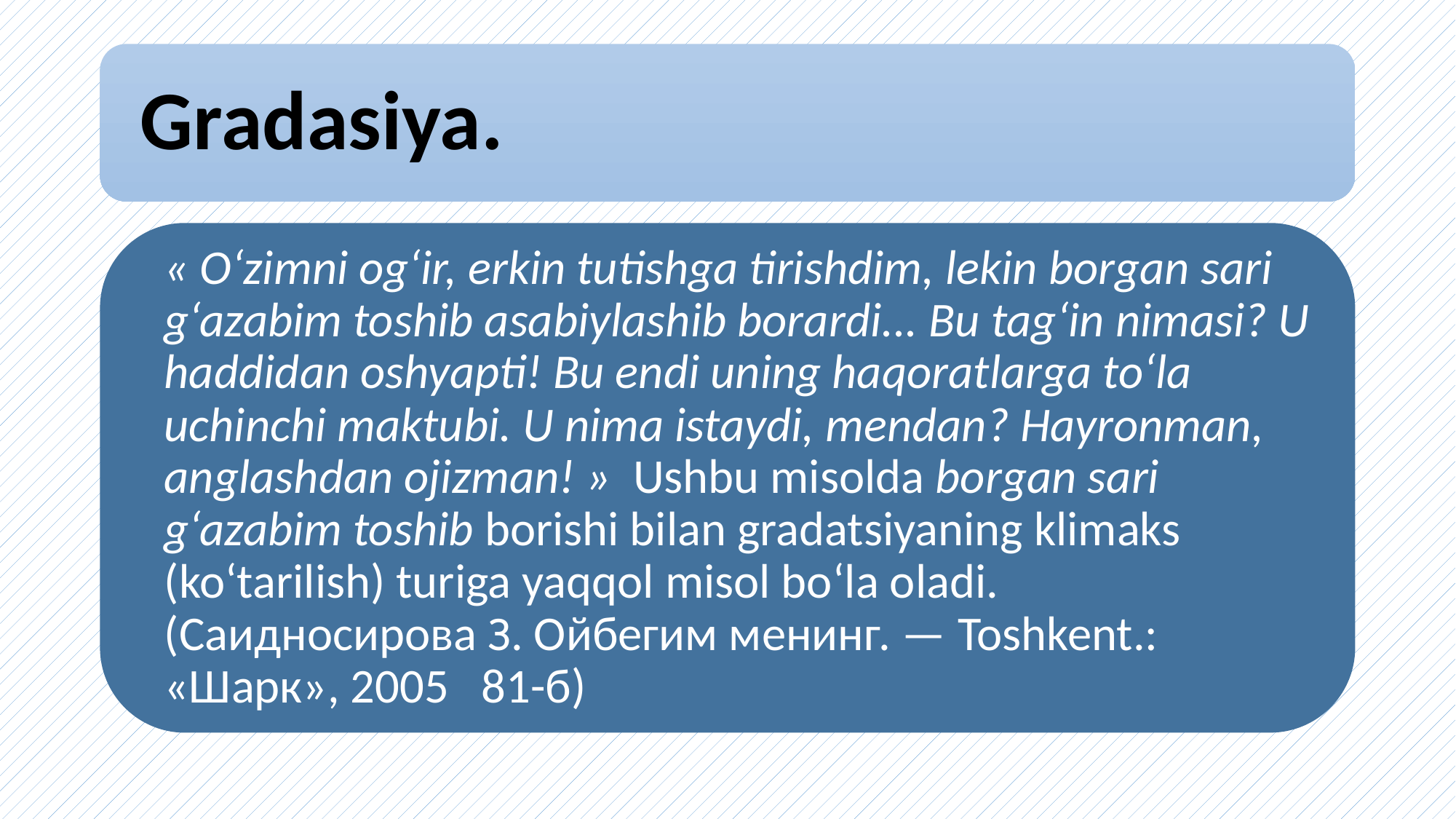

Gradasiya.
« O‘zimni og‘ir, erkin tutishga tirishdim, lekin borgan sari g‘azabim toshib asabiylashib borardi... Bu tag‘in nimasi? U haddidan oshyapti! Bu endi uning haqoratlarga to‘la uchinchi maktubi. U nima istaydi, mendan? Hayronman, anglashdan ojizman! »  Ushbu misolda borgan sari g‘azabim toshib borishi bilan gradatsiyaning klimaks (ko‘tarilish) turiga yaqqol misol bo‘la oladi. (Саидносирова З. Ойбегим менинг. — Toshkent.: «Шарк», 2005   81-б)